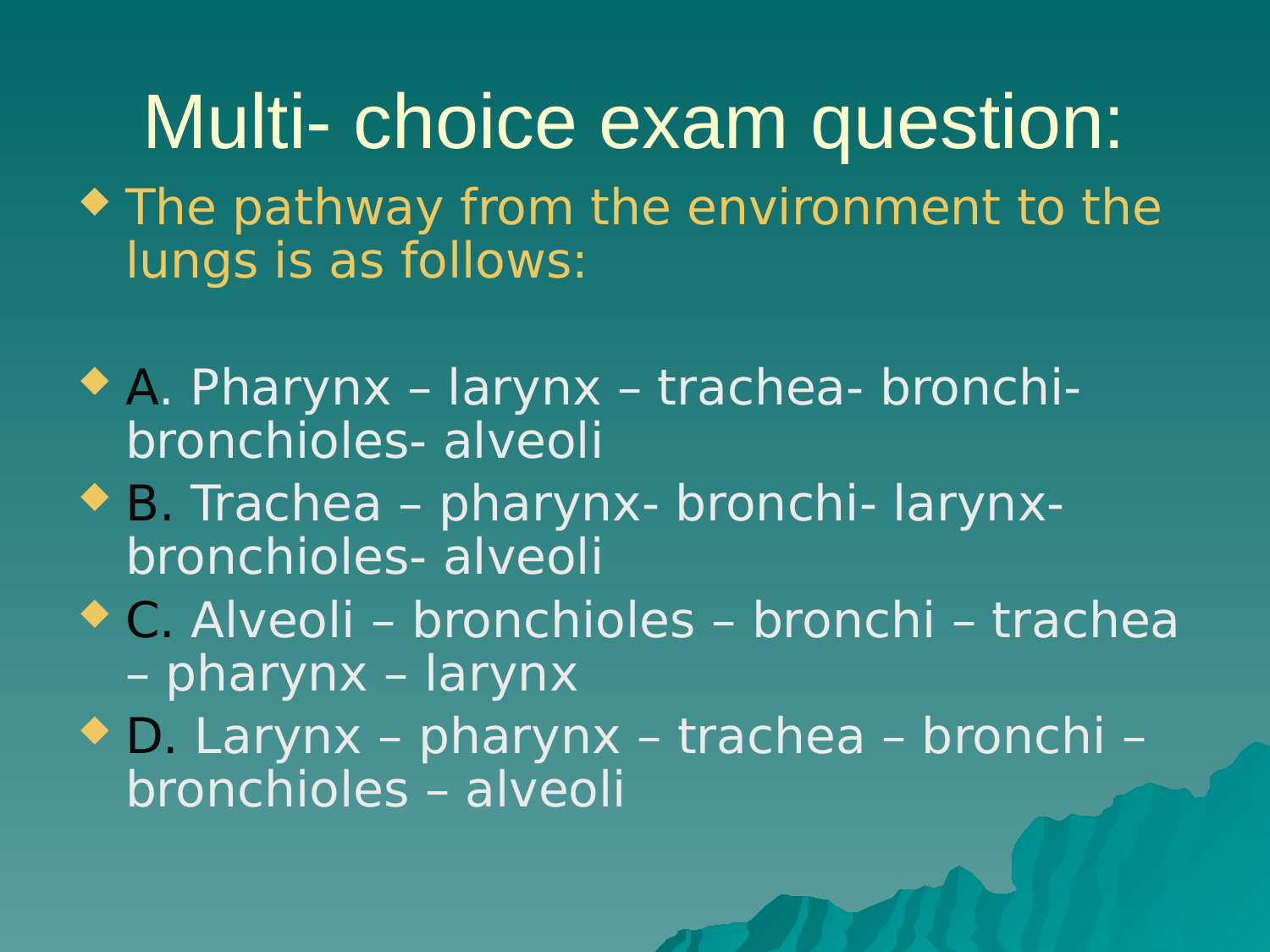

# Multi- choice exam question:
The pathway from the environment to the lungs is as follows:

A. Pharynx – larynx – trachea- bronchi- bronchioles- alveoli
B. Trachea – pharynx- bronchi- larynx- bronchioles- alveoli
C. Alveoli – bronchioles – bronchi – trachea – pharynx – larynx
D. Larynx – pharynx – trachea – bronchi – bronchioles – alveoli